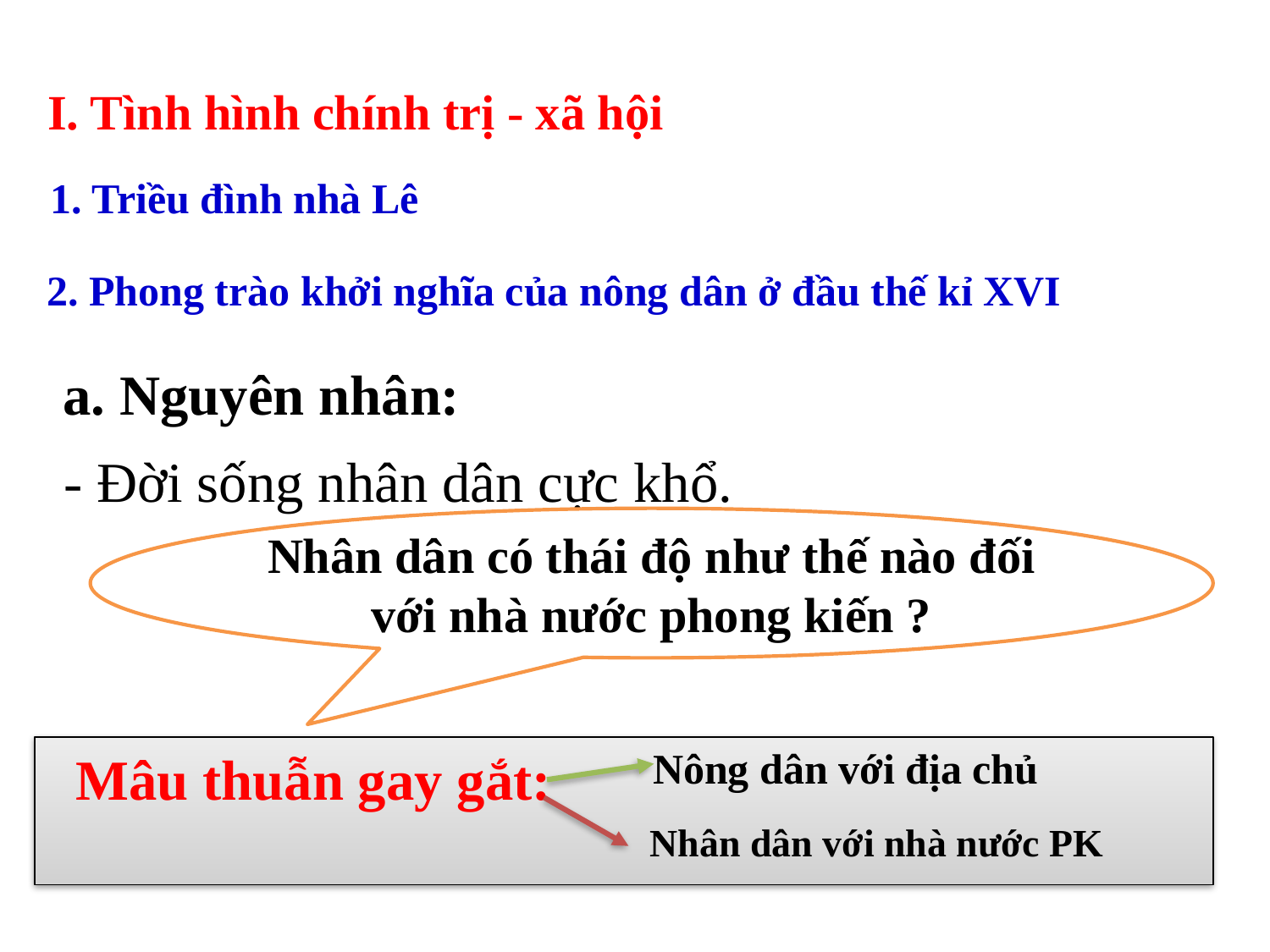

I. Tình hình chính trị - xã hội
1. Triều đình nhà Lê
2. Phong trào khởi nghĩa của nông dân ở đầu thế kỉ XVI
a. Nguyên nhân:
- Đời sống nhân dân cực khổ.
Nhân dân có thái độ như thế nào đối với nhà nước phong kiến ?
Nông dân với địa chủ
  Mâu thuẫn gay gắt:

Nhân dân với nhà nước PK